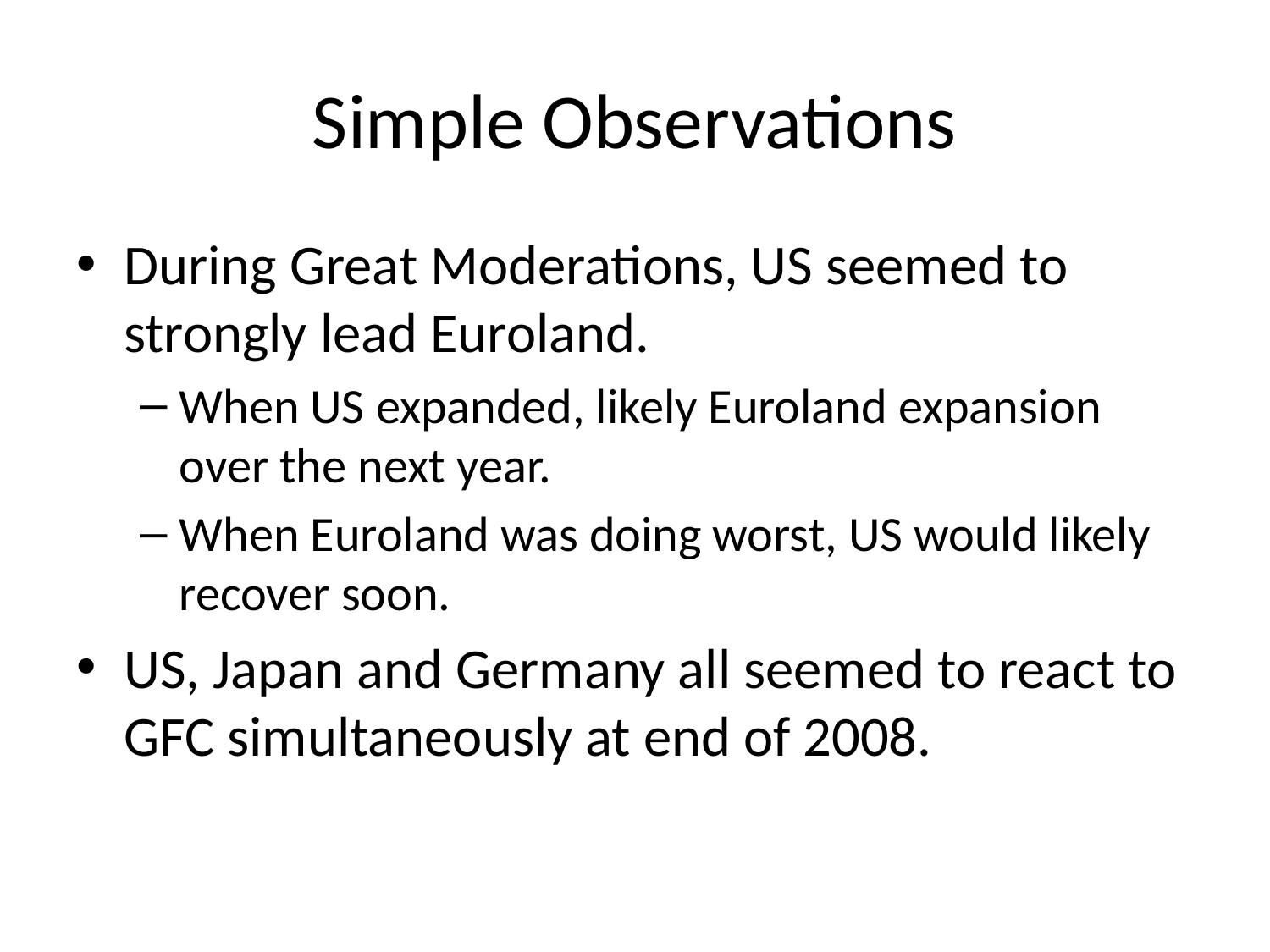

# Simple Observations
During Great Moderations, US seemed to strongly lead Euroland.
When US expanded, likely Euroland expansion over the next year.
When Euroland was doing worst, US would likely recover soon.
US, Japan and Germany all seemed to react to GFC simultaneously at end of 2008.